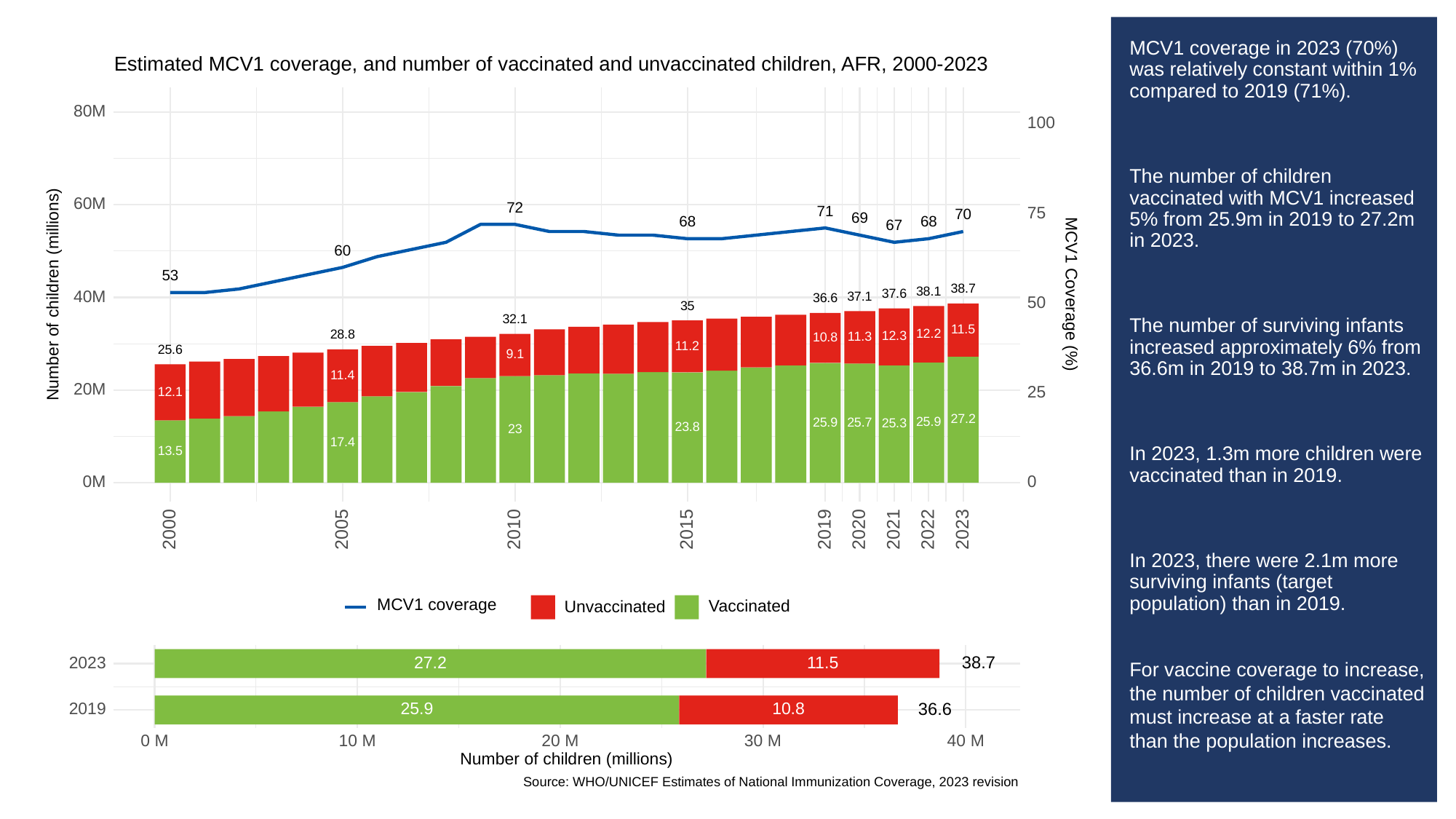

# MCV1 coverage in 2023 (70%) was relatively constant within 1% compared to 2019 (71%).

The number of children vaccinated with MCV1 increased 5% from 25.9m in 2019 to 27.2m in 2023.

The number of surviving infants increased approximately 6% from 36.6m in 2019 to 38.7m in 2023.

In 2023, 1.3m more children were vaccinated than in 2019.

In 2023, there were 2.1m more surviving infants (target population) than in 2019.

For vaccine coverage to increase, the number of children vaccinated must increase at a faster rate than the population increases.

Estimated MCV1 coverage, and number of vaccinated and unvaccinated children, AFR, 2000-2023

80M

100

60M
72

71
75
70
69
68
68
67

60

53
38.7
Number of children (millions)
MCV1 Coverage (%)
38.1
37.6
40M
37.1
36.6
50

35

32.1

11.5

12.2
28.8
12.3
11.3
10.8

11.2

25.6

9.1

11.4

20M

25
12.1

27.2

25.9
25.9
25.7

25.3

23.8
23

17.4
13.5
0M
0

2023
2000
2005
2010
2015
2019
2020
2021
2022

MCV1 coverage
Unvaccinated
Vaccinated

38.7
11.5
2023
27.2

36.6
25.9
10.8
2019

30 M
0 M
10 M
20 M
40 M
Number of children (millions)
Source: WHO/UNICEF Estimates of National Immunization Coverage, 2023 revision